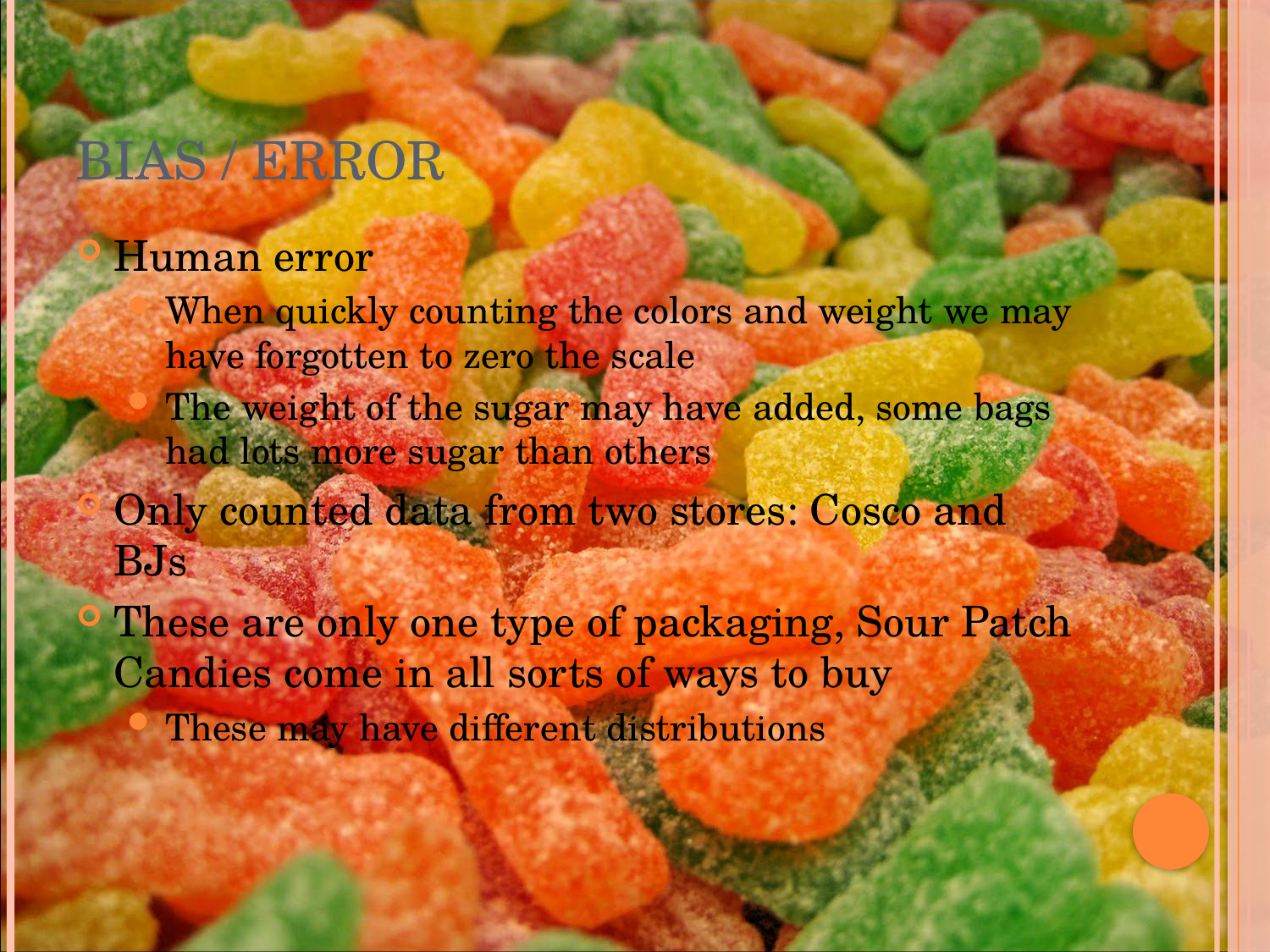

# Bias / error
Human error
When quickly counting the colors and weight we may have forgotten to zero the scale
The weight of the sugar may have added, some bags had lots more sugar than others
Only counted data from two stores: Cosco and BJs
These are only one type of packaging, Sour Patch Candies come in all sorts of ways to buy
These may have different distributions